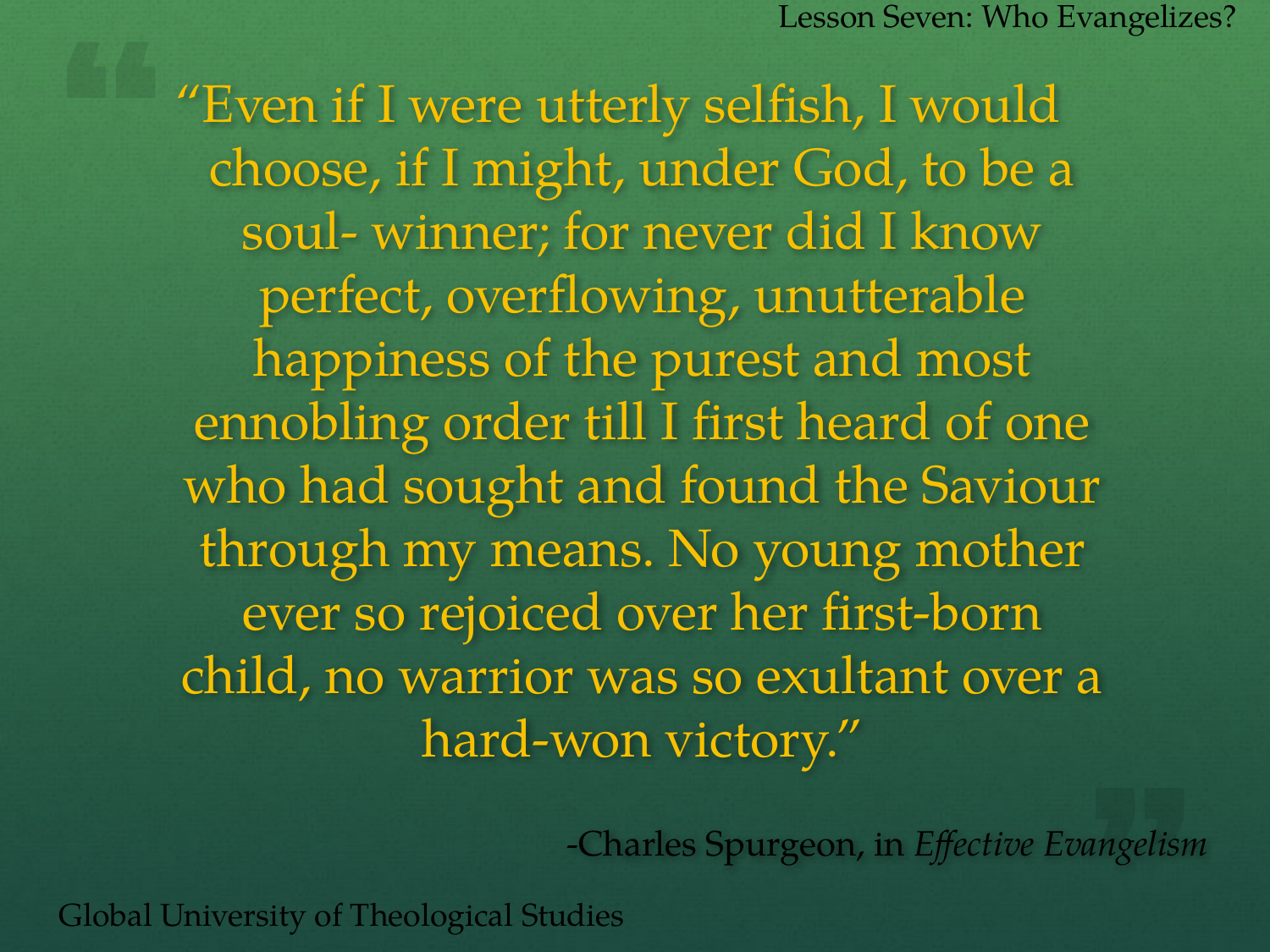

Lesson Seven: Who Evangelizes?

“
“Even if I were utterly selfish, I would choose, if I might, under God, to be a soul- winner; for never did I know perfect, overflowing, unutterable happiness of the purest and most ennobling order till I first heard of one who had sought and found the Saviour through my means. No young mother ever so rejoiced over her first-born child, no warrior was so exultant over a hard-won victory.”
“
-Charles Spurgeon, in Effective Evangelism
Global University of Theological Studies